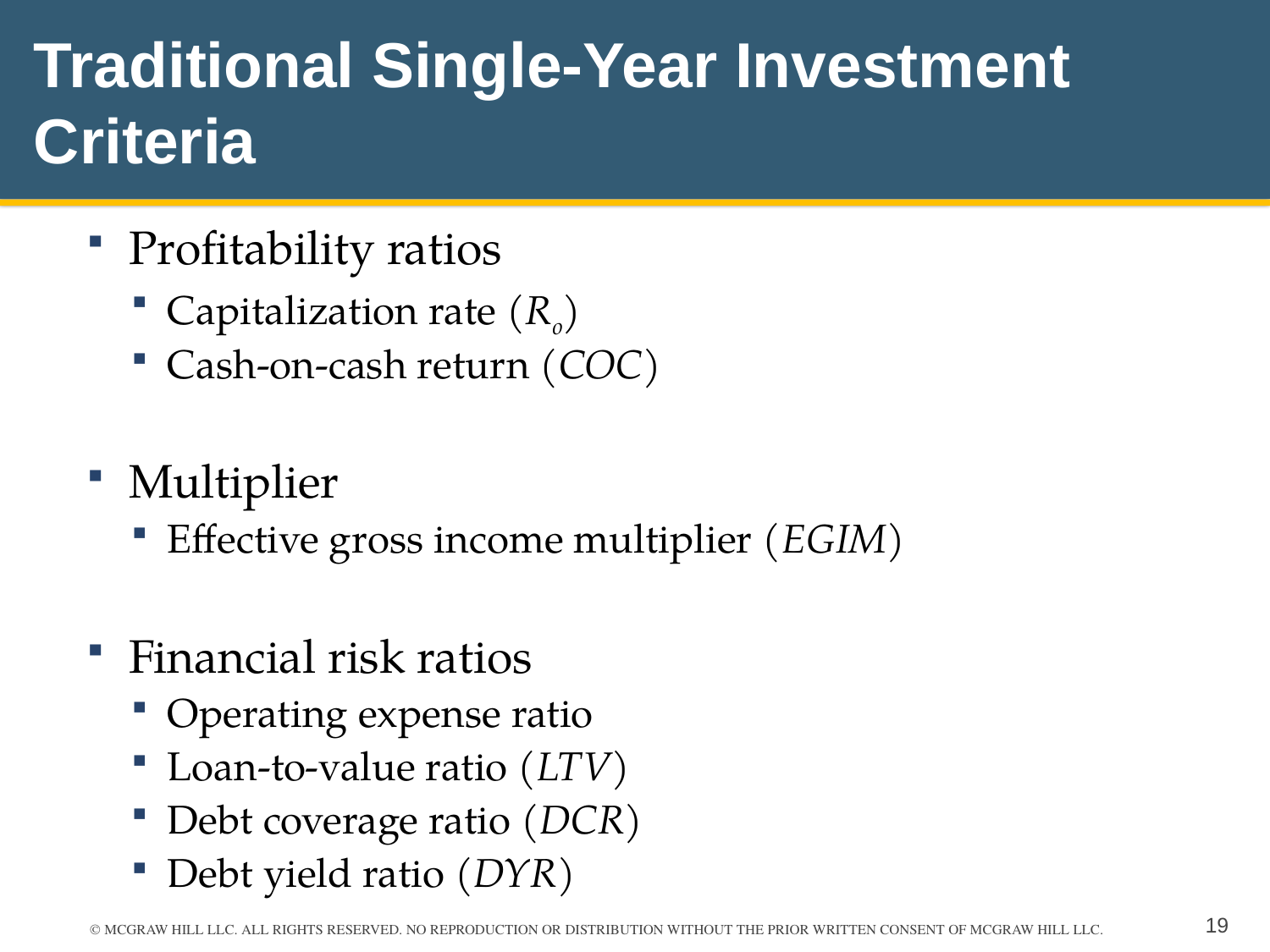

# Traditional Single-Year Investment Criteria
Profitability ratios
Capitalization rate (Ro)
Cash-on-cash return (COC)

Multiplier
Effective gross income multiplier (EGIM)

Financial risk ratios
Operating expense ratio
Loan-to-value ratio (LTV)
Debt coverage ratio (DCR)
Debt yield ratio (DYR)
© MCGRAW HILL LLC. ALL RIGHTS RESERVED. NO REPRODUCTION OR DISTRIBUTION WITHOUT THE PRIOR WRITTEN CONSENT OF MCGRAW HILL LLC.
19